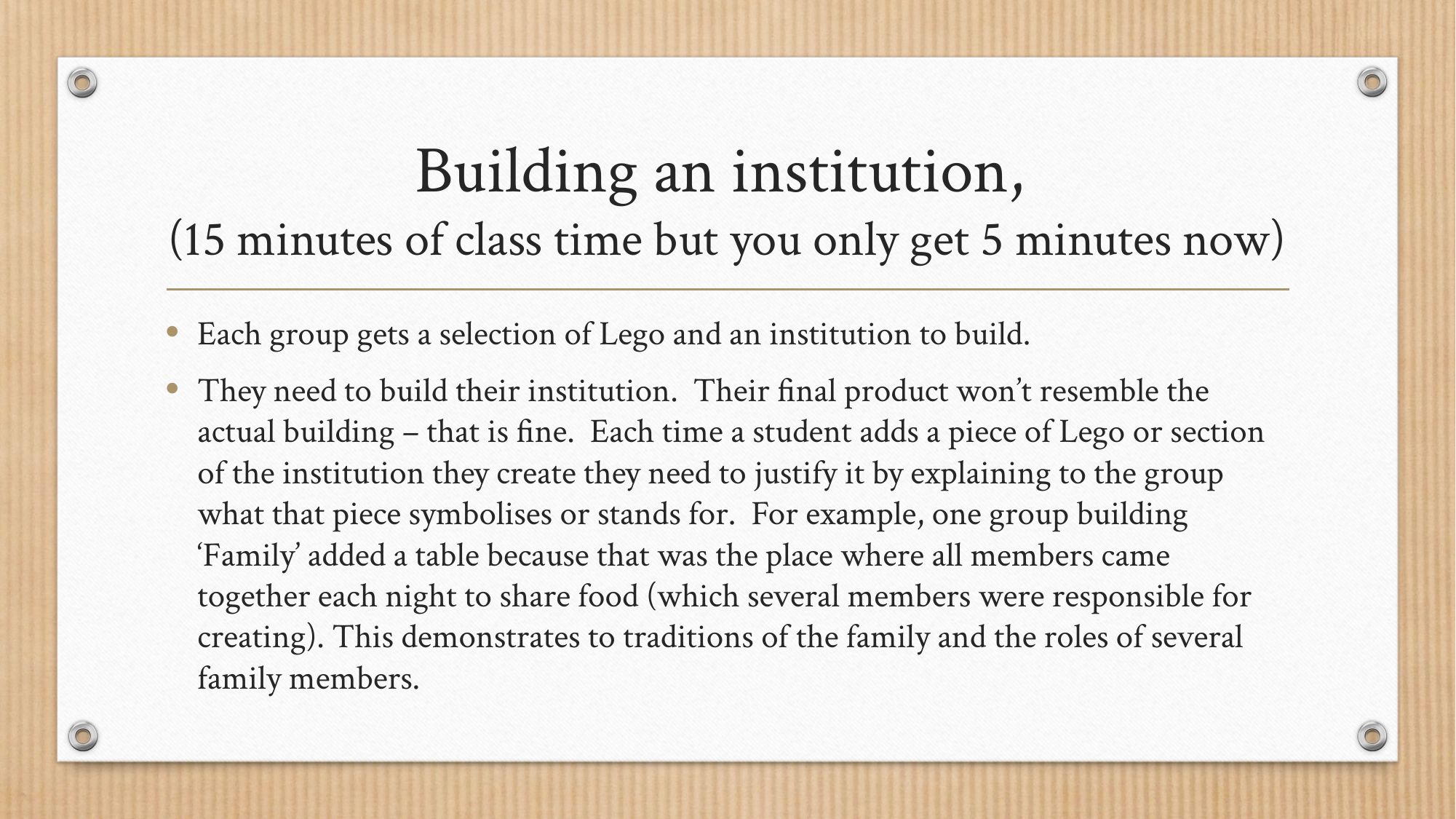

# Building an institution, (15 minutes of class time but you only get 5 minutes now)
Each group gets a selection of Lego and an institution to build.
They need to build their institution.  Their final product won’t resemble the actual building – that is fine.  Each time a student adds a piece of Lego or section of the institution they create they need to justify it by explaining to the group what that piece symbolises or stands for.  For example, one group building ‘Family’ added a table because that was the place where all members came together each night to share food (which several members were responsible for creating). This demonstrates to traditions of the family and the roles of several family members.